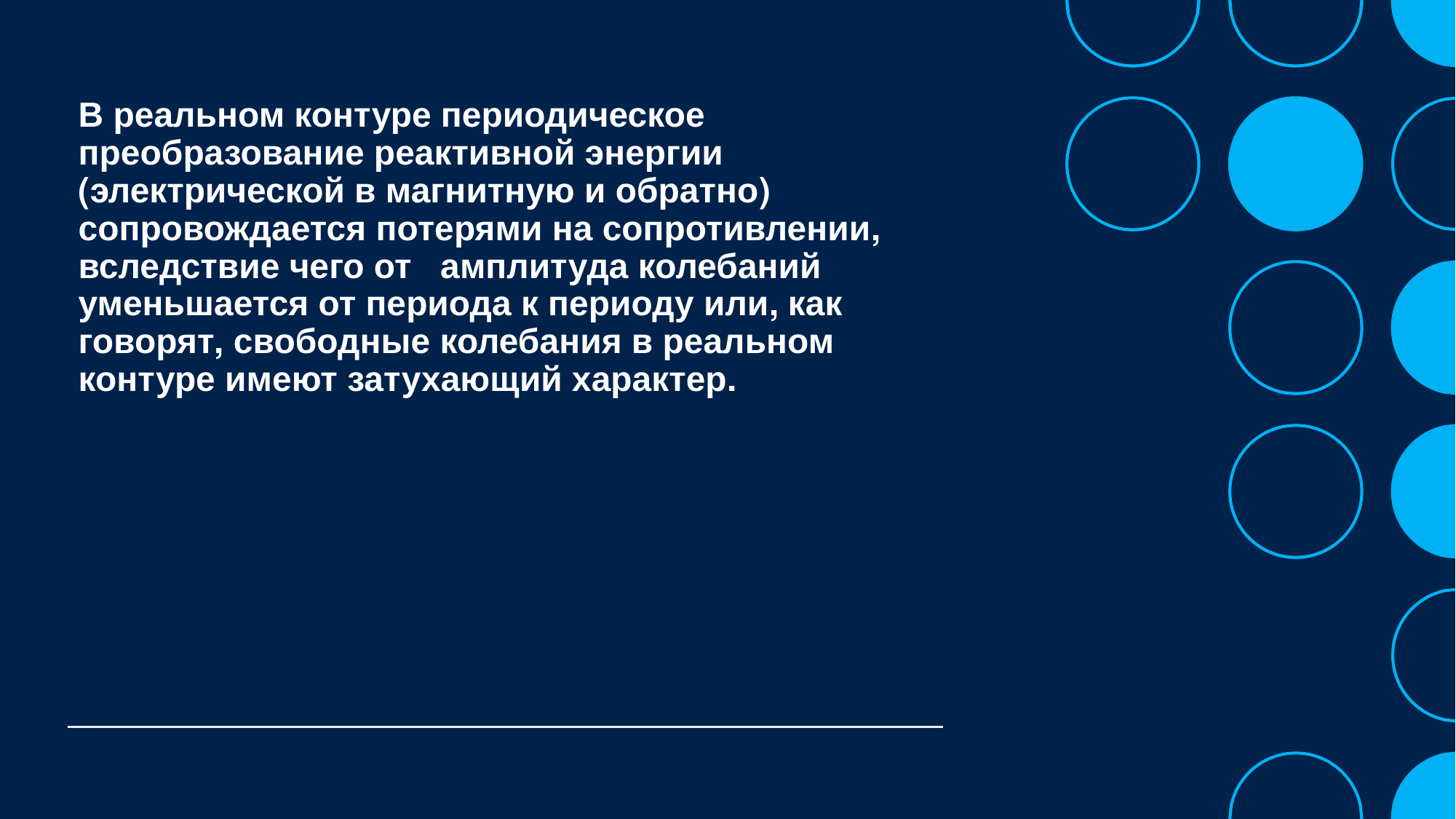

# В реальном контуре периодическое преобразование реактивной энергии (электрической в магнитную и обратно) сопровождается потерями на сопротивлении, вследствие чего от   амплитуда колебаний уменьшается от периода к периоду или, как говорят, свободные колебания в реальном контуре имеют затухающий характер.